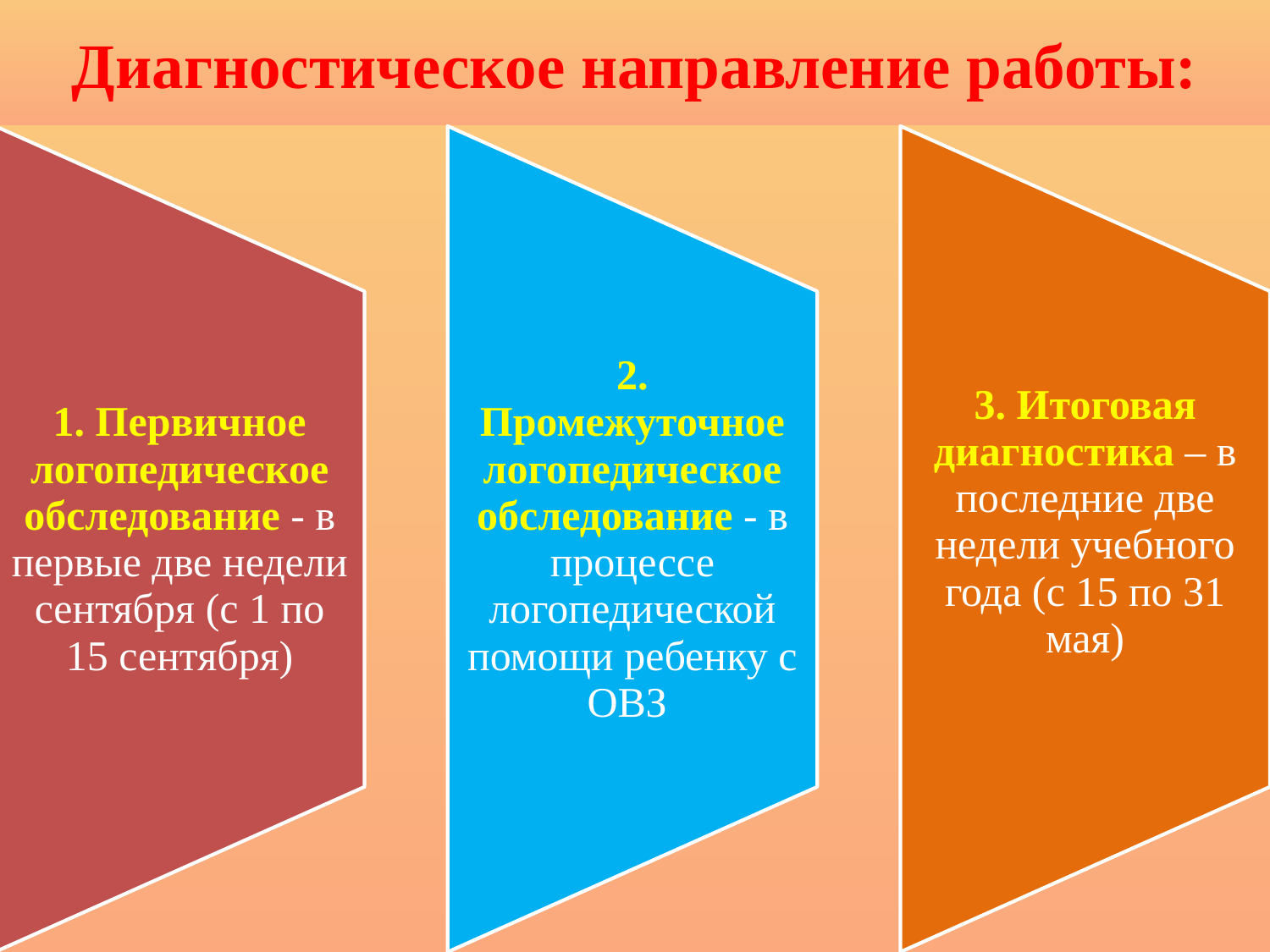

# Диагностическое направление работы:
1. Первичное логопедическое обследование - в первые две недели сентября (с 1 по 15 сентября)
2. Промежуточное логопедическое обследование - в процессе логопедической помощи ребенку с ОВЗ
3. Итоговая диагностика – в последние две недели учебного года (с 15 по 31 мая)